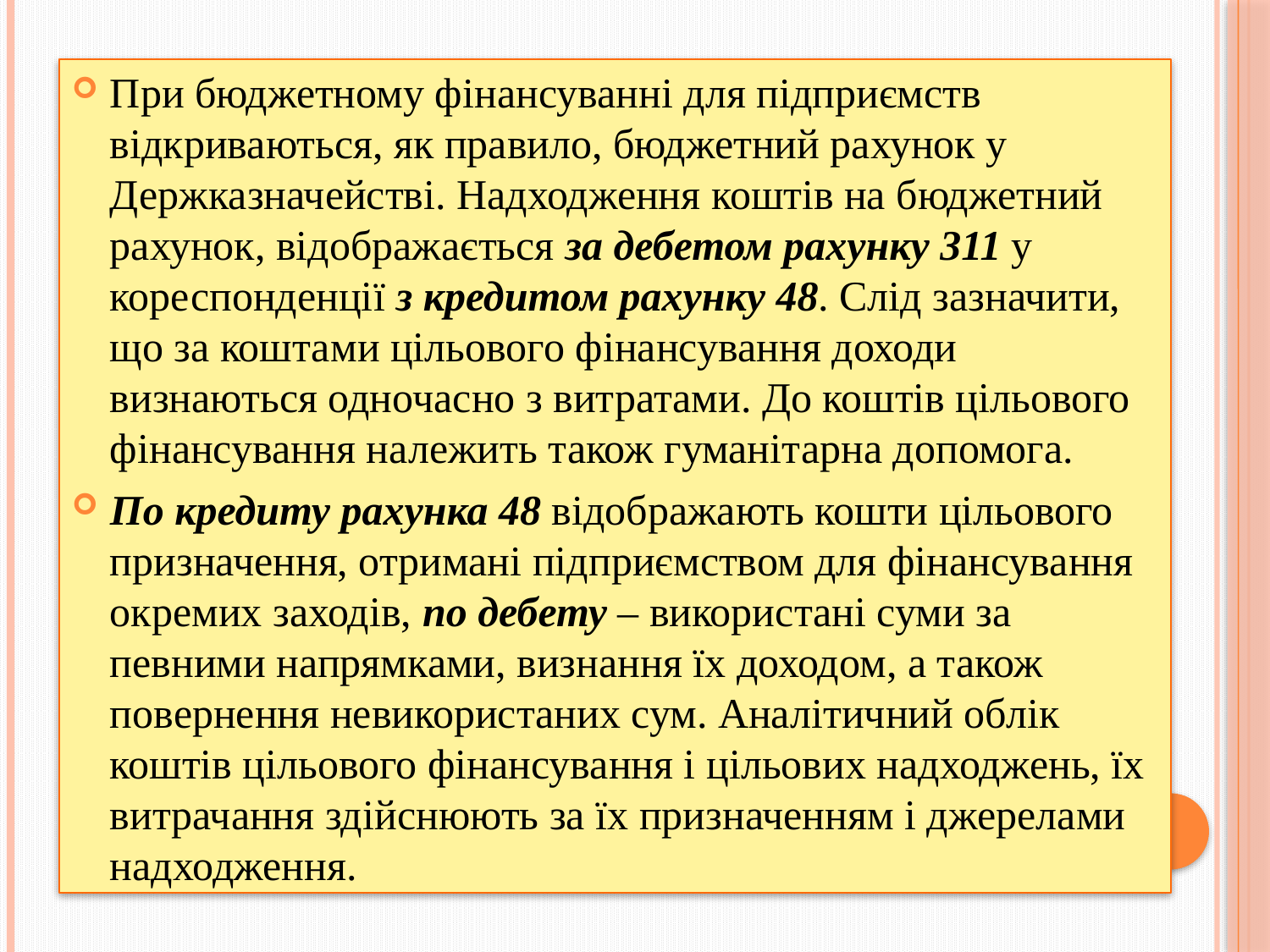

При бюджетному фінансуванні для підприємств відкриваються, як правило, бюджетний рахунок у Держказначействі. Надходження коштів на бюджетний рахунок, відображається за дебетом рахунку 311 у кореспонденції з кредитом рахунку 48. Слід зазначити, що за коштами цільового фінансування доходи визнаються одночасно з витратами. До коштів цільового фінансування належить також гуманітарна допомога.
По кредиту рахунка 48 відображають кошти цільового призначення, отримані підприємством для фінансування окремих заходів, по дебету – використані суми за певними напрямками, визнання їх доходом, а також повернення невикористаних сум. Аналітичний облік коштів цільового фінансування і цільових надходжень, їх витрачання здійснюють за їх призначенням і джерелами надходження.